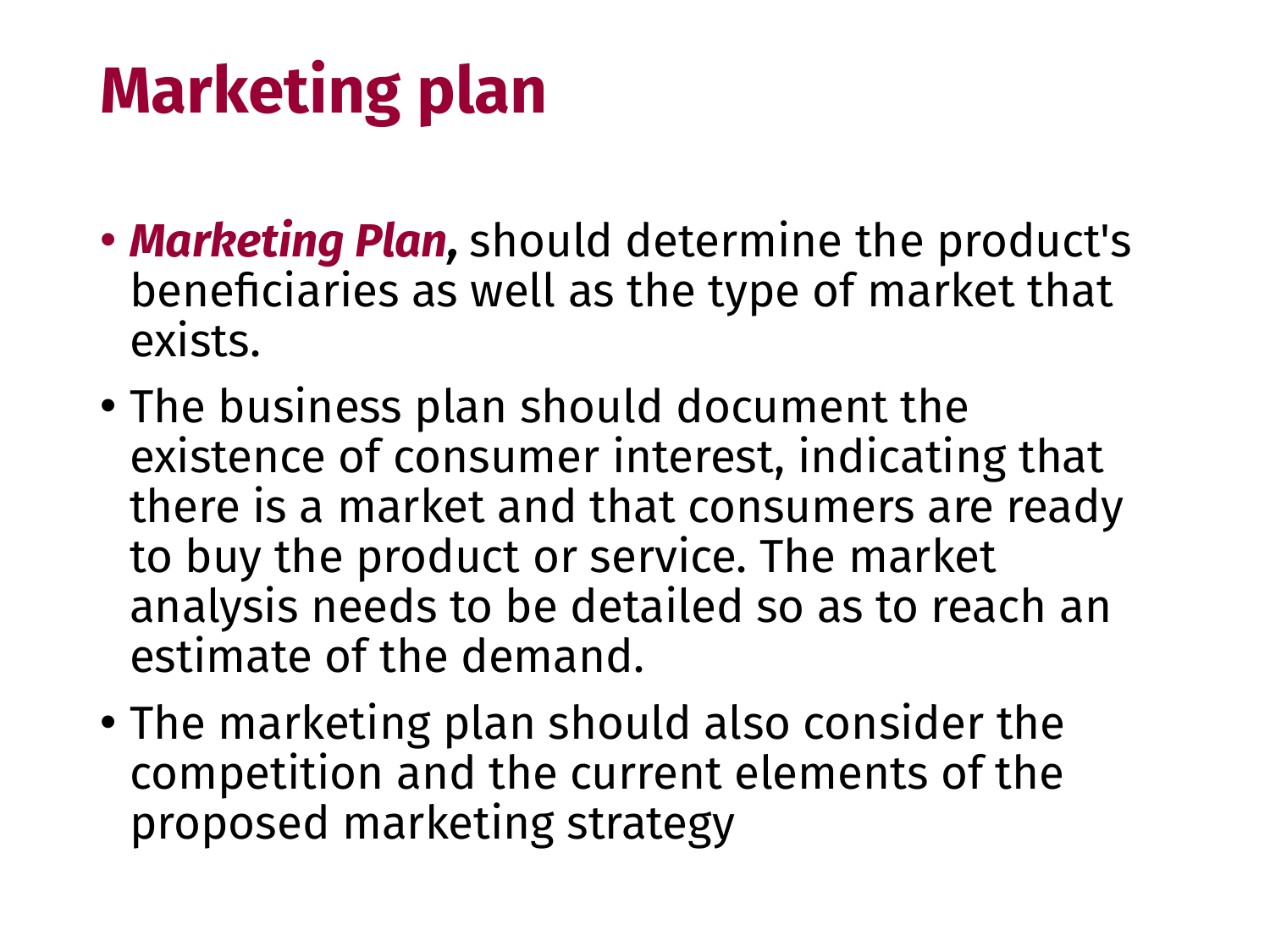

# Marketing plan
Marketing Plan, should determine the product's beneficiaries as well as the type of market that exists.
The business plan should document the existence of consumer interest, indicating that there is a market and that consumers are ready to buy the product or service. The market analysis needs to be detailed so as to reach an estimate of the demand.
The marketing plan should also consider the competition and the current elements of the proposed marketing strategy